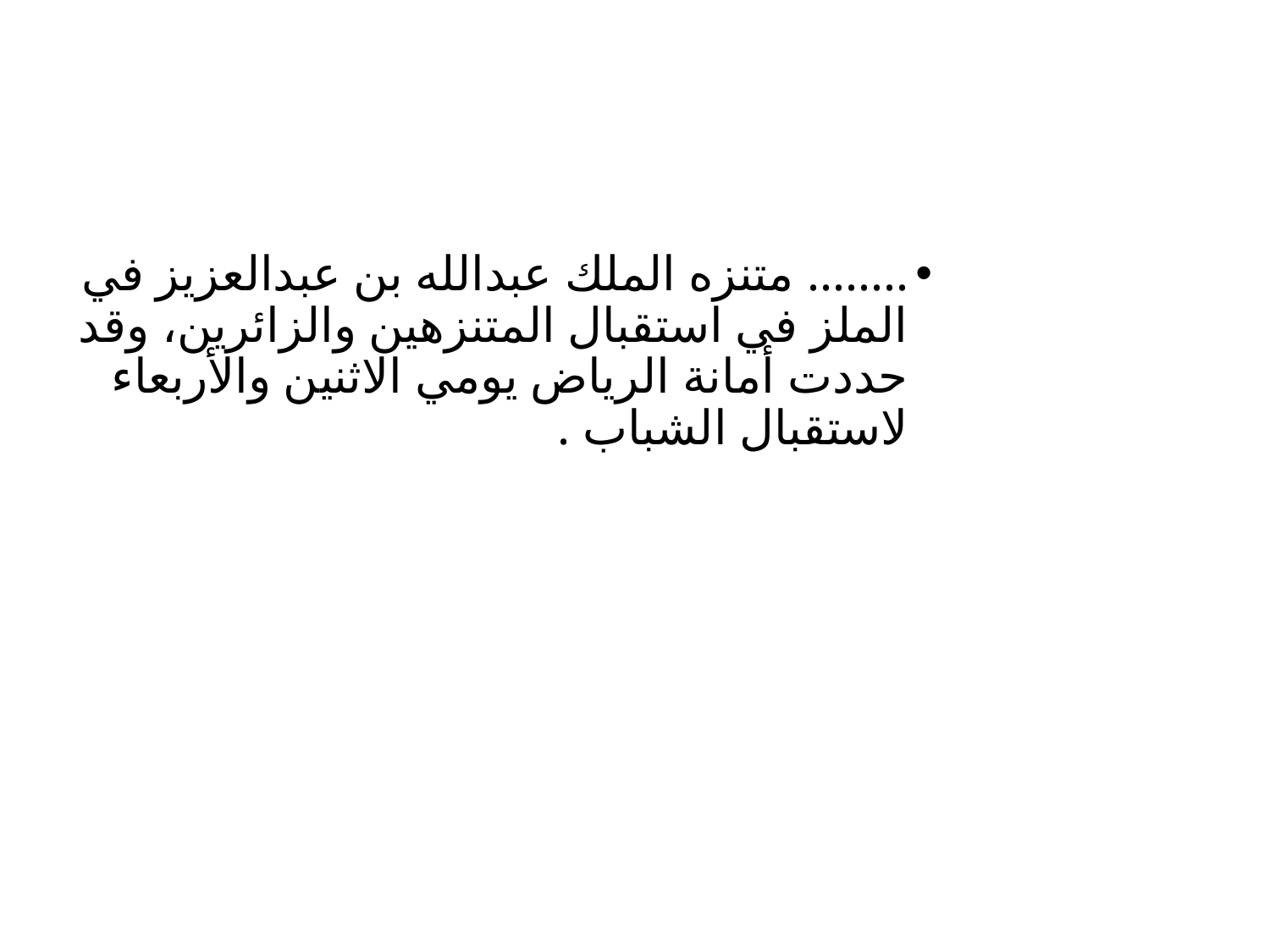

........ متنزه الملك عبدالله بن عبدالعزيز في الملز في استقبال المتنزهين والزائرين، وقد حددت أمانة الرياض يومي الاثنين والأربعاء لاستقبال الشباب .